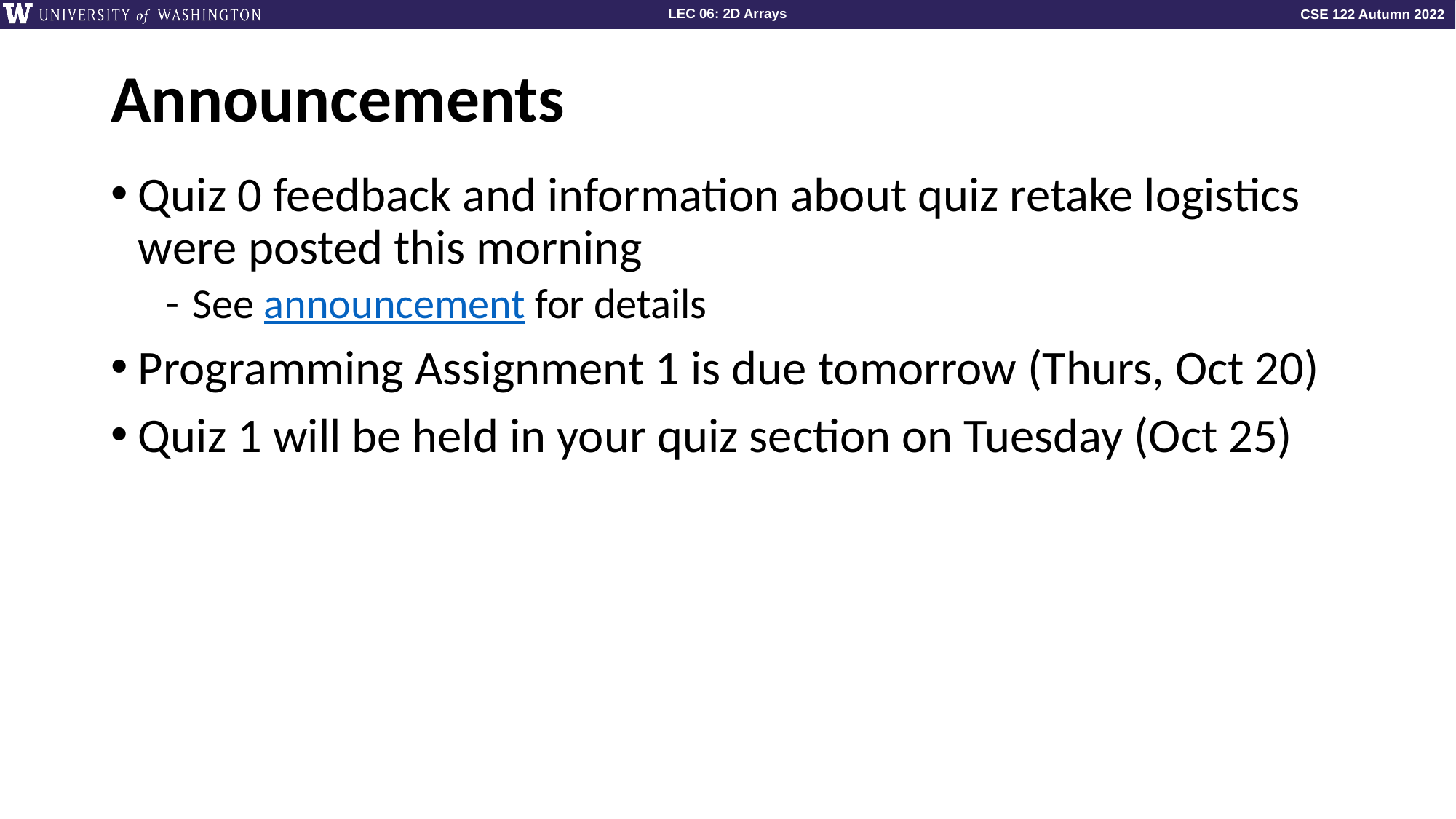

# Announcements
Quiz 0 feedback and information about quiz retake logistics were posted this morning
See announcement for details
Programming Assignment 1 is due tomorrow (Thurs, Oct 20)
Quiz 1 will be held in your quiz section on Tuesday (Oct 25)